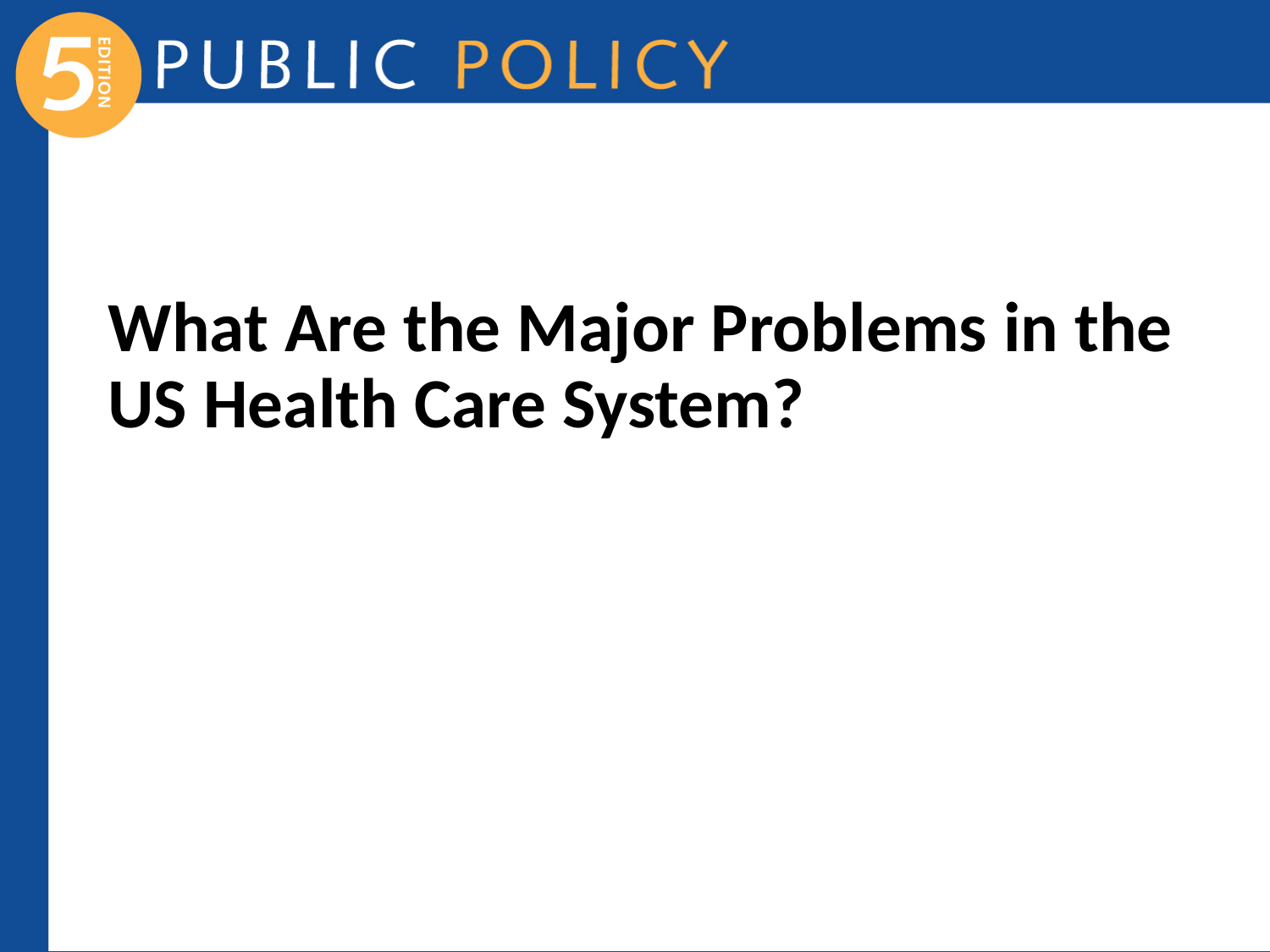

# What Are the Major Problems in the US Health Care System?